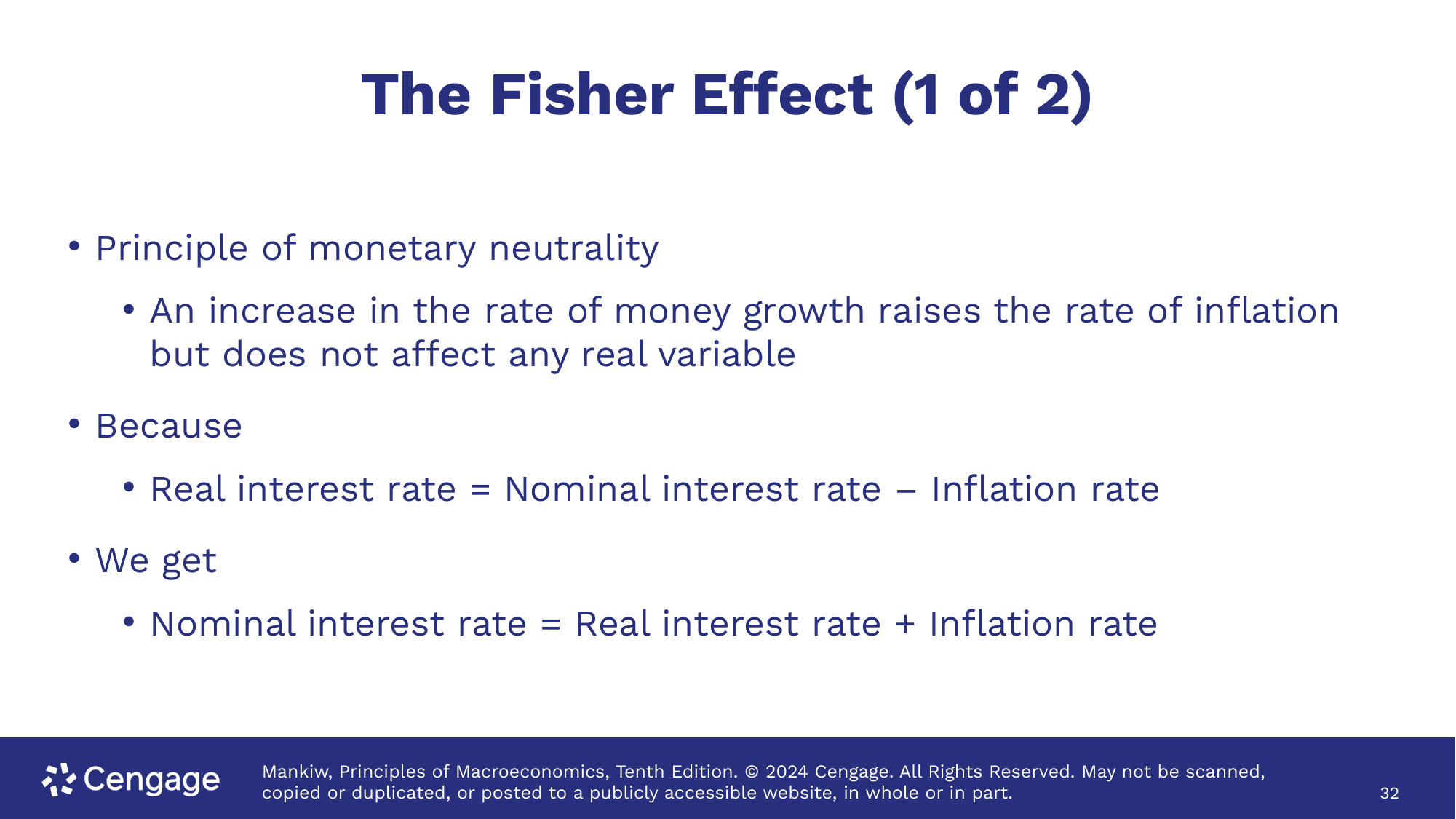

# The Fisher Effect (1 of 2)
Principle of monetary neutrality
An increase in the rate of money growth raises the rate of inflation but does not affect any real variable
Because
Real interest rate = Nominal interest rate – Inflation rate
We get
Nominal interest rate = Real interest rate + Inflation rate